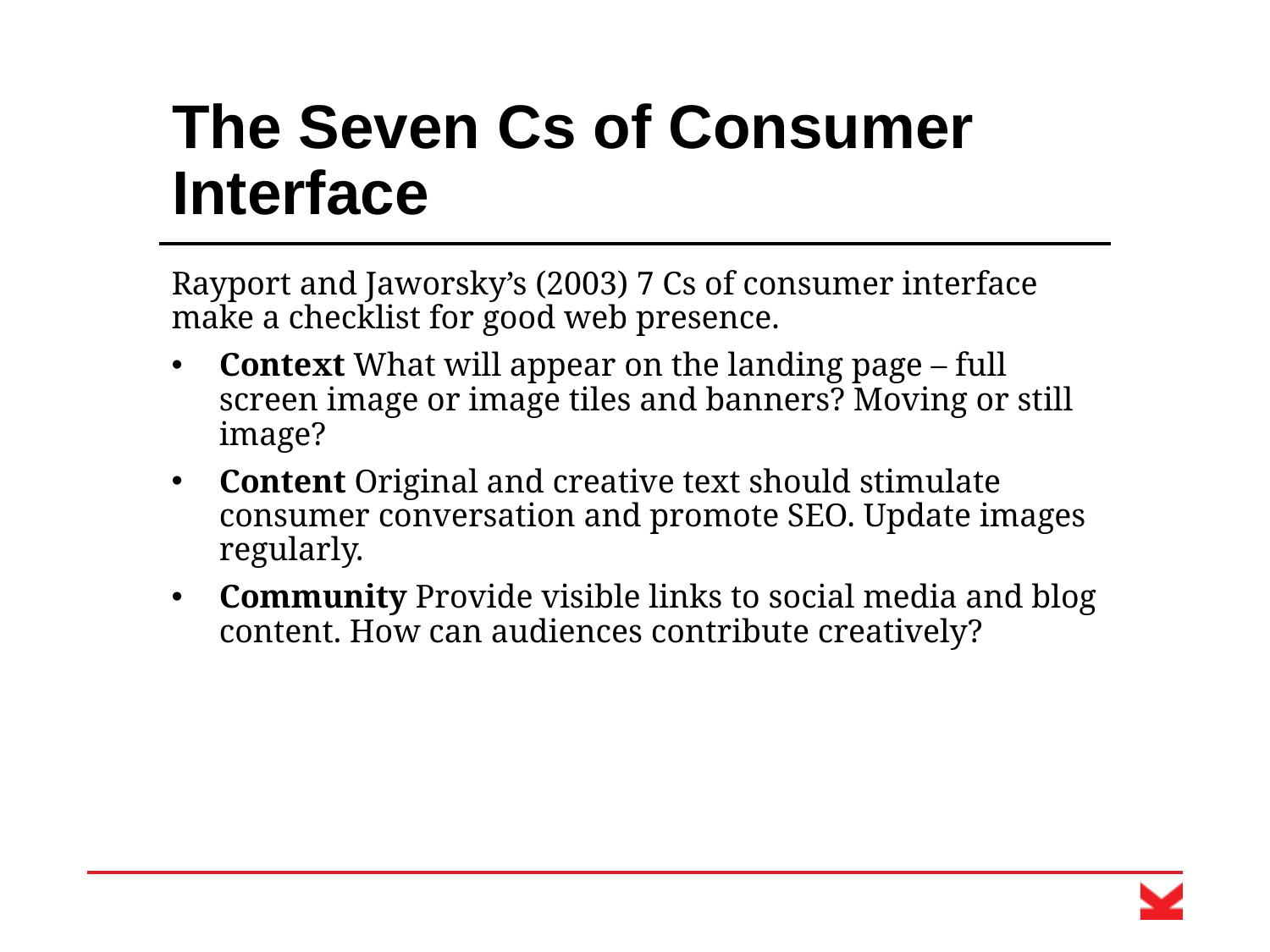

# The Seven Cs of Consumer Interface
Rayport and Jaworsky’s (2003) 7 Cs of consumer interface make a checklist for good web presence.
Context What will appear on the landing page – full screen image or image tiles and banners? Moving or still image?
Content Original and creative text should stimulate consumer conversation and promote SEO. Update images regularly.
Community Provide visible links to social media and blog content. How can audiences contribute creatively?